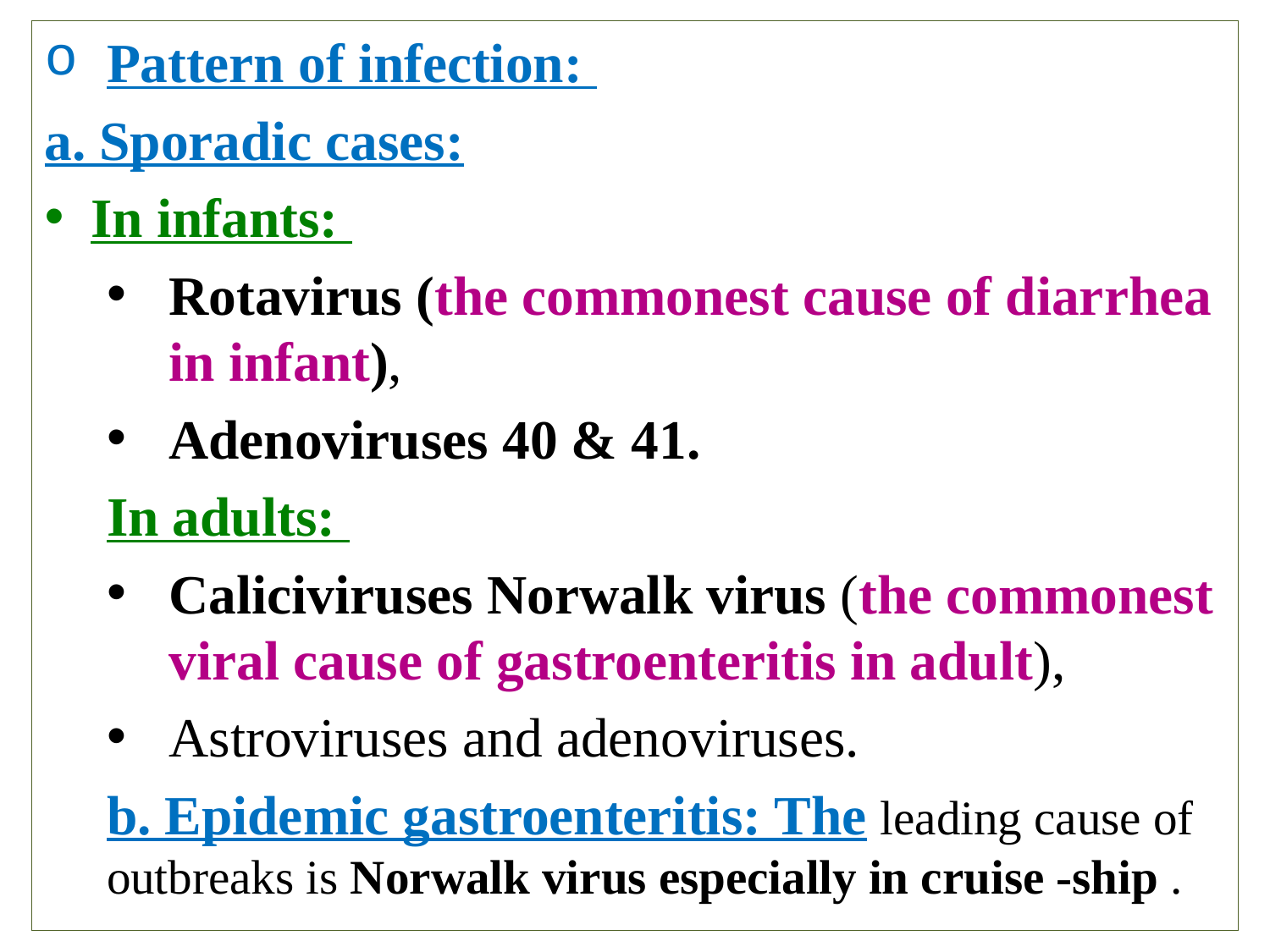

Pattern of infection:
a. Sporadic cases:
In infants:
Rotavirus (the commonest cause of diarrhea in infant),
Adenoviruses 40 & 41.
In adults:
Caliciviruses Norwalk virus (the commonest viral cause of gastroenteritis in adult),
Astroviruses and adenoviruses.
b. Epidemic gastroenteritis: The leading cause of outbreaks is Norwalk virus especially in cruise -ship .